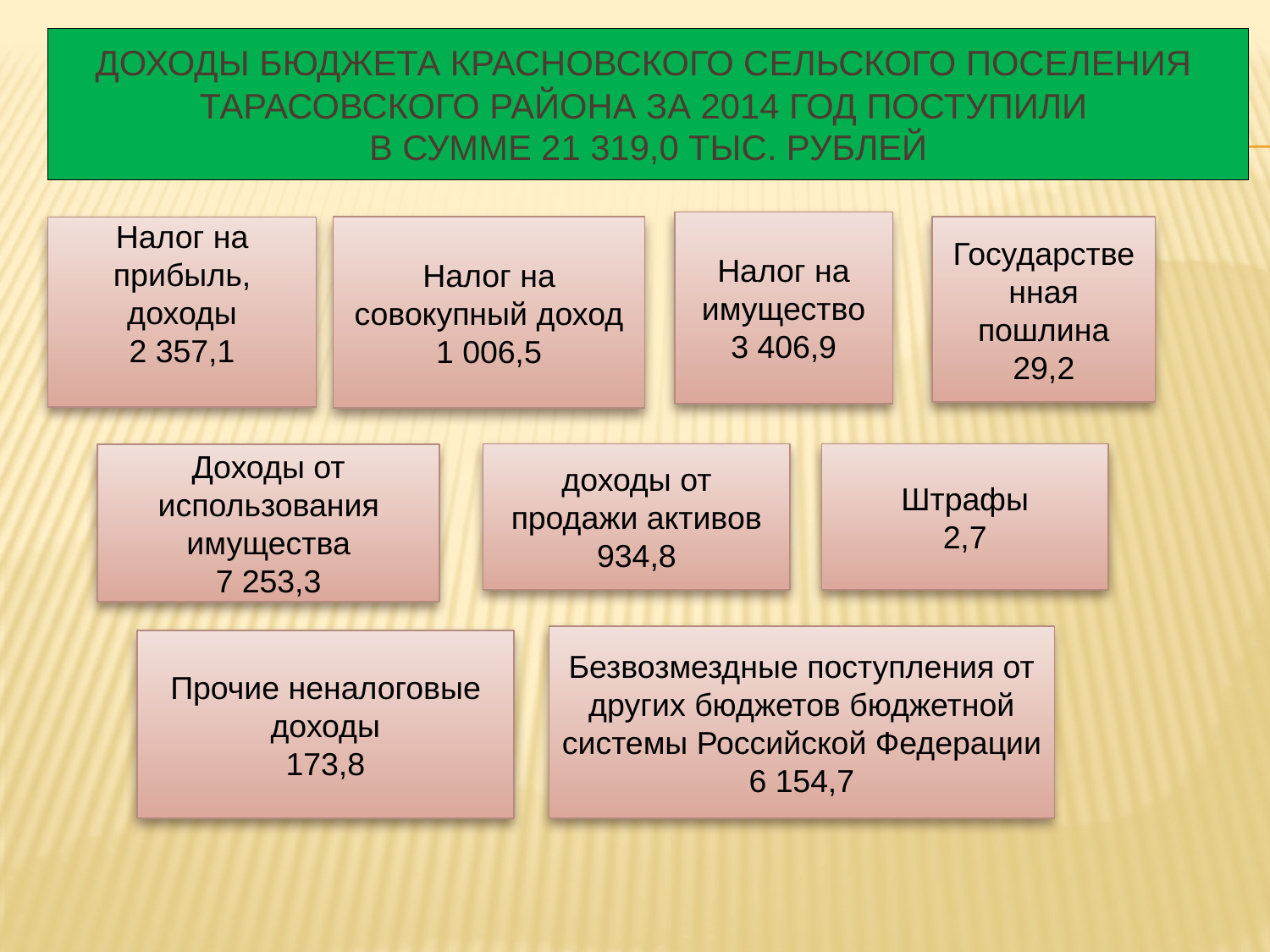

# Доходы бюджета КРАСНОВСКОГО СЕЛЬСКОГО ПОСЕЛЕНИЯ Тарасовского района за 2014 год поступили в сумме 21 319,0 тыс. рублей
Налог на имущество
3 406,9

Налог на прибыль, доходы
2 357,1

Налог на совокупный доход
1 006,5
Государственная пошлина
29,2
доходы от продажи активов
934,8
Штрафы
2,7

Доходы от использования имущества
7 253,3

Безвозмездные поступления от других бюджетов бюджетной системы Российской Федерации
6 154,7
Прочие неналоговые доходы
173,8